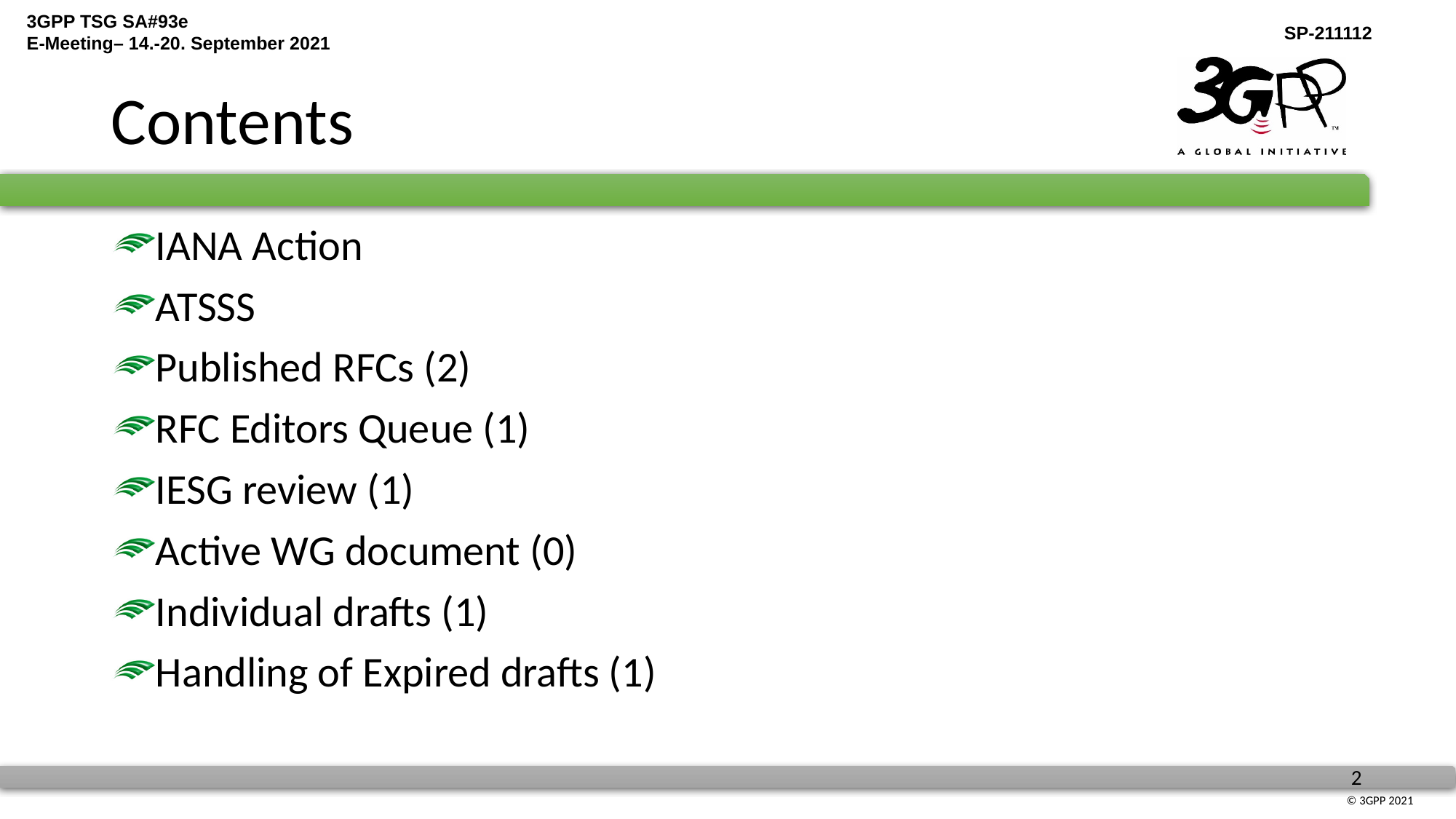

# Contents
IANA Action
ATSSS
Published RFCs (2)
RFC Editors Queue (1)
IESG review (1)
Active WG document (0)
Individual drafts (1)
Handling of Expired drafts (1)